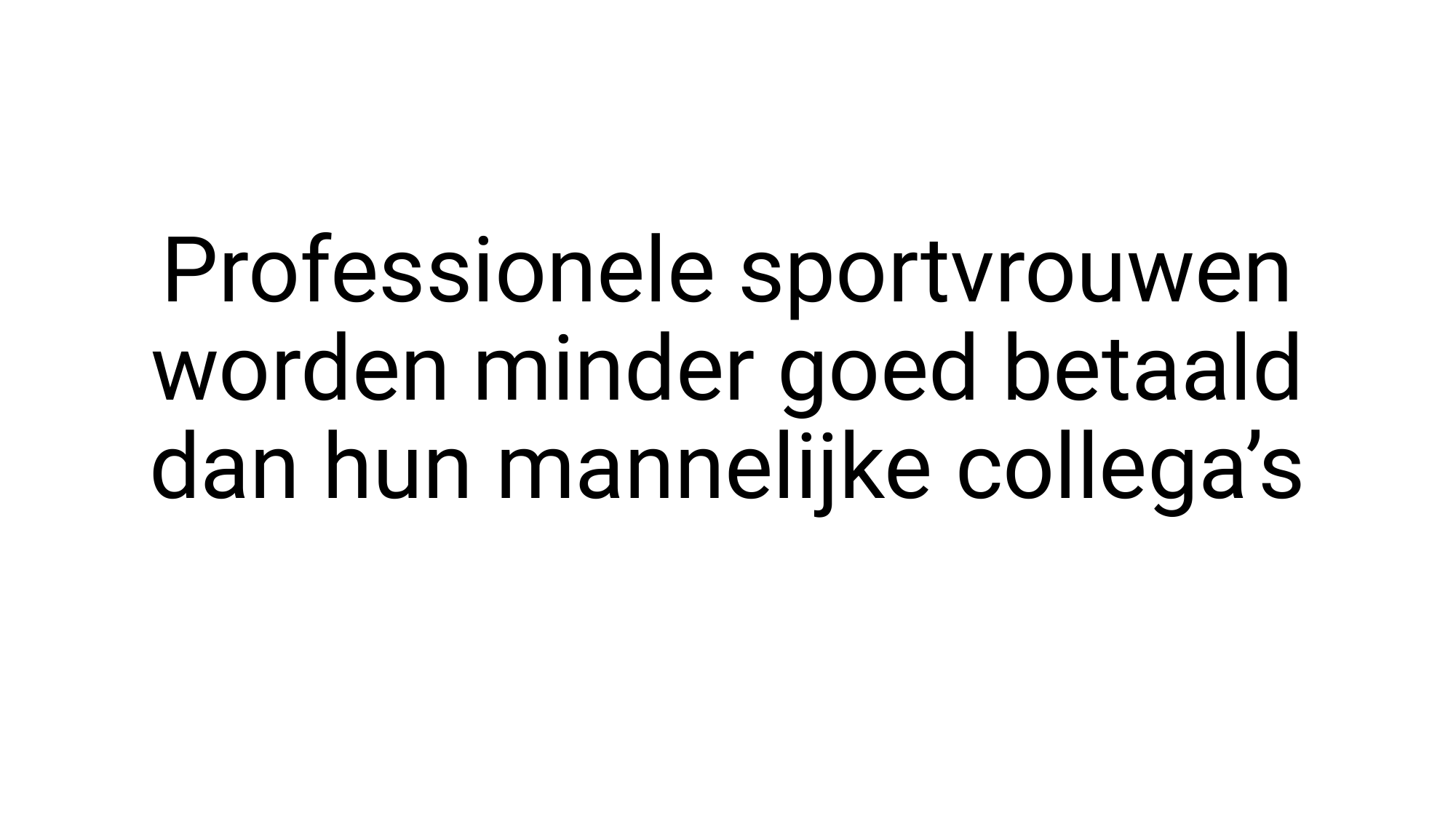

# Professionele sportvrouwen worden minder goed betaald dan hun mannelijke collega’s